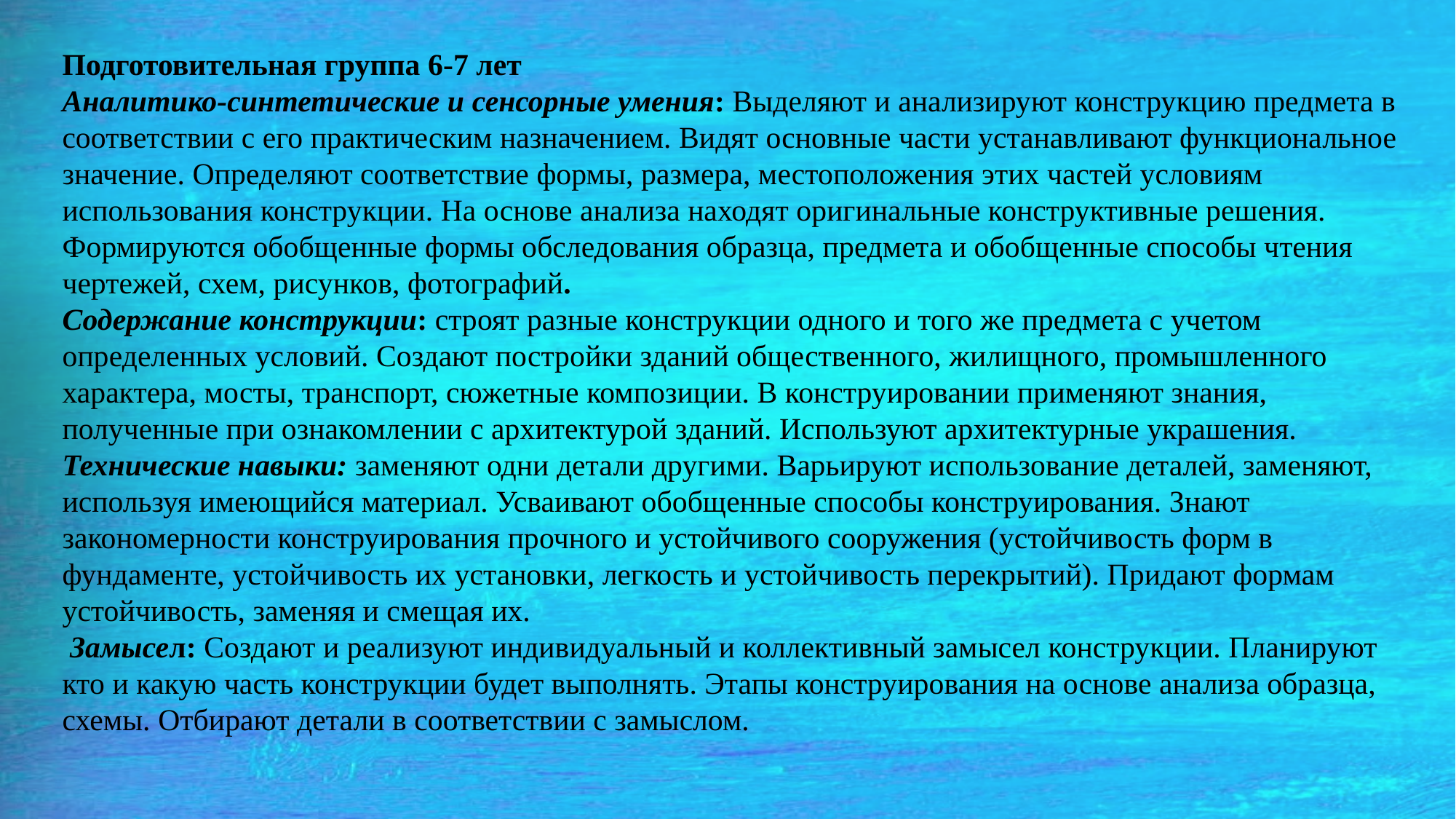

Подготовительная группа 6-7 лет
Аналитико-синтетические и сенсорные умения: Выделяют и анализируют конструкцию предмета в соответствии с его практическим назначением. Видят основные части устанавливают функциональное значение. Определяют соответствие формы, размера, местоположения этих частей условиям использования конструкции. На основе анализа находят оригинальные конструктивные решения. Формируются обобщенные формы обследования образца, предмета и обобщенные способы чтения чертежей, схем, рисунков, фотографий.
Содержание конструкции: строят разные конструкции одного и того же предмета с учетом определенных условий. Создают постройки зданий общественного, жилищного, промышленного характера, мосты, транспорт, сюжетные композиции. В конструировании применяют знания, полученные при ознакомлении с архитектурой зданий. Используют архитектурные украшения.
Технические навыки: заменяют одни детали другими. Варьируют использование деталей, заменяют, используя имеющийся материал. Усваивают обобщенные способы конструирования. Знают закономерности конструирования прочного и устойчивого сооружения (устойчивость форм в фундаменте, устойчивость их установки, легкость и устойчивость перекрытий). Придают формам устойчивость, заменяя и смещая их.
 Замысел: Создают и реализуют индивидуальный и коллективный замысел конструкции. Планируют кто и какую часть конструкции будет выполнять. Этапы конструирования на основе анализа образца, схемы. Отбирают детали в соответствии с замыслом.